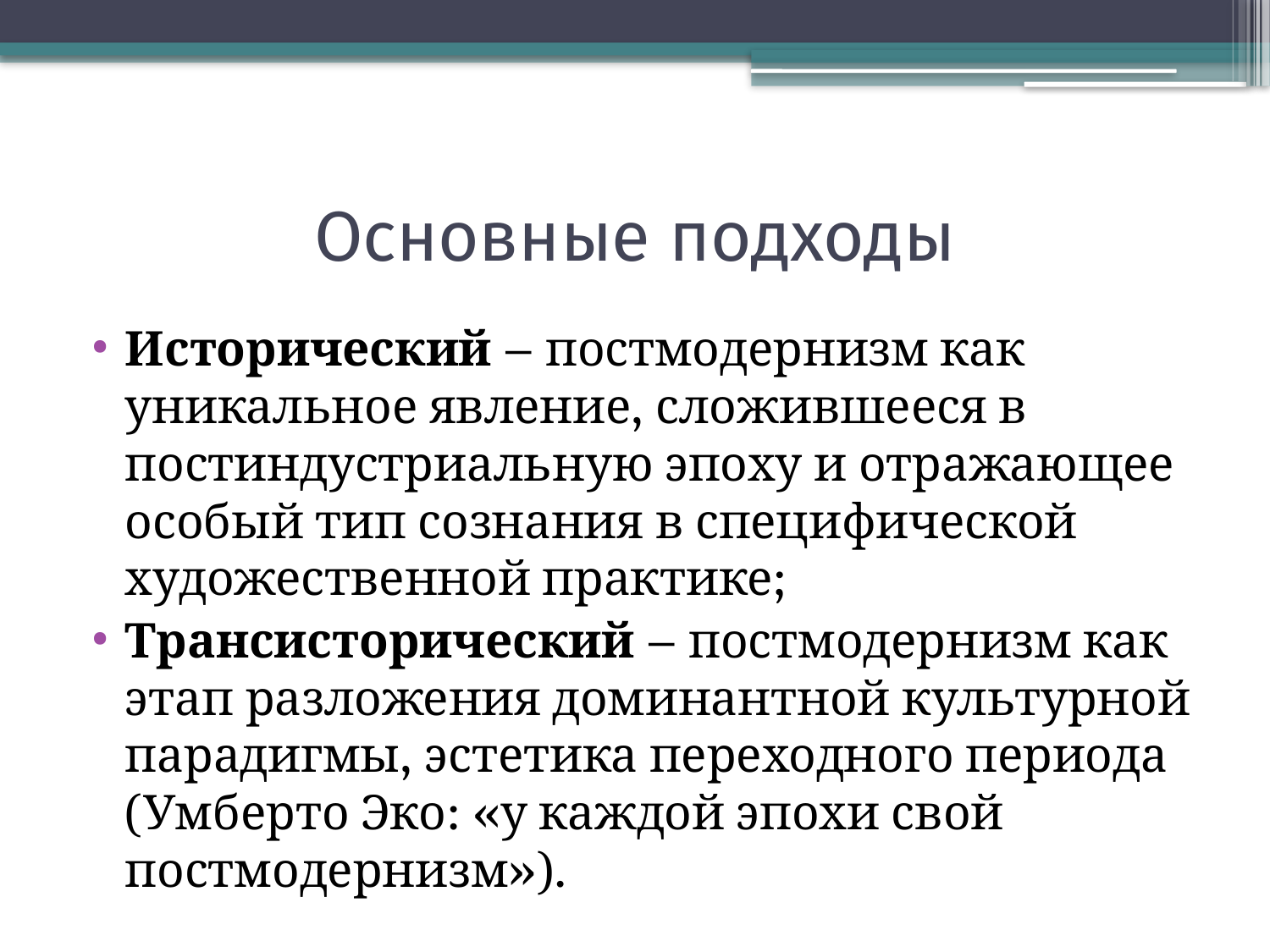

# Основные подходы
Исторический – постмодернизм как уникальное явление, сложившееся в постиндустриальную эпоху и отражающее особый тип сознания в специфической художественной практике;
Трансисторический – постмодернизм как этап разложения доминантной культурной парадигмы, эстетика переходного периода (Умберто Эко: «у каждой эпохи свой постмодернизм»).